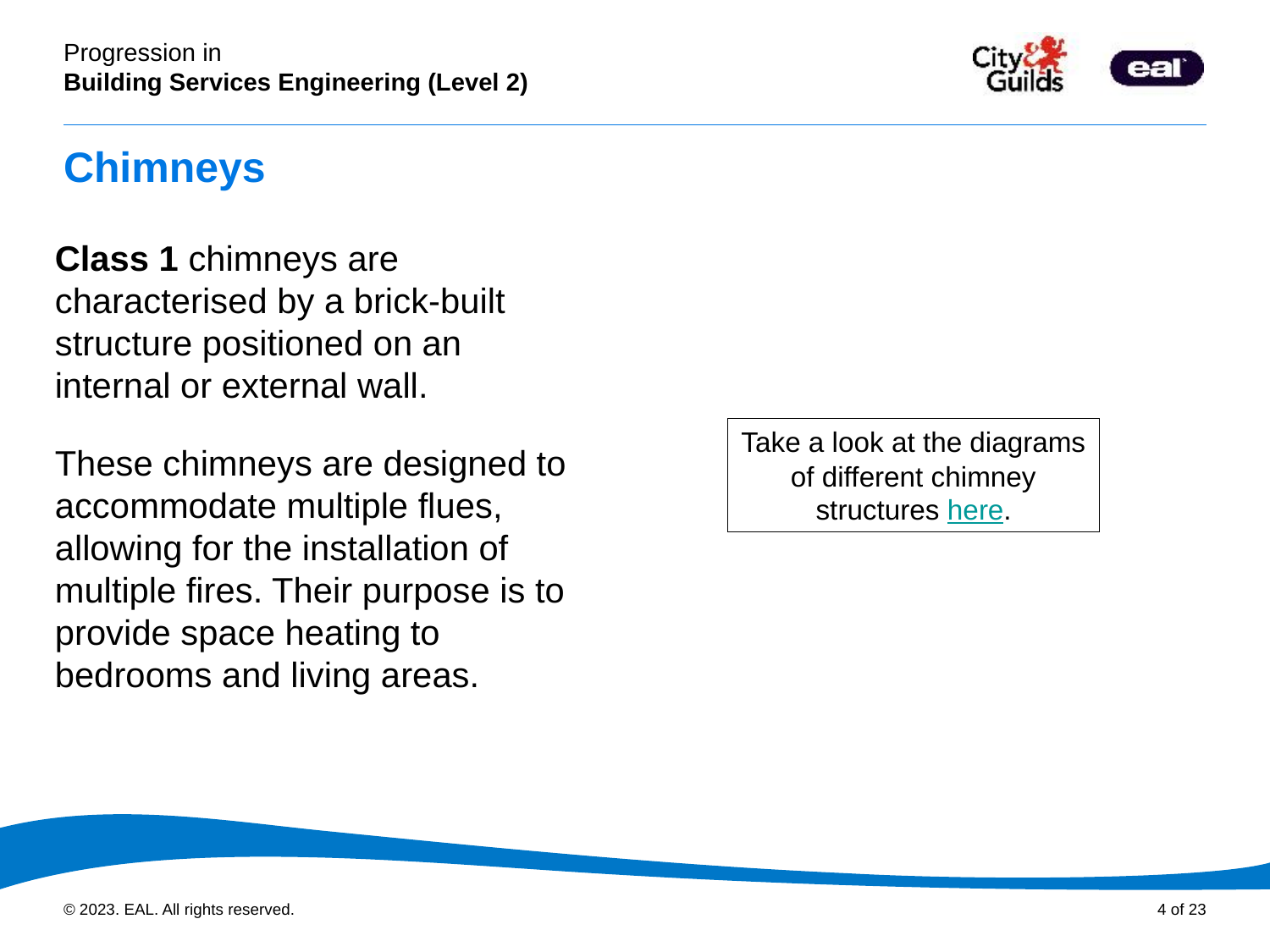

# Chimneys
Class 1 chimneys are characterised by a brick-built structure positioned on an internal or external wall.
These chimneys are designed to accommodate multiple flues, allowing for the installation of multiple fires. Their purpose is to provide space heating to bedrooms and living areas.
Take a look at the diagrams of different chimney structures here.